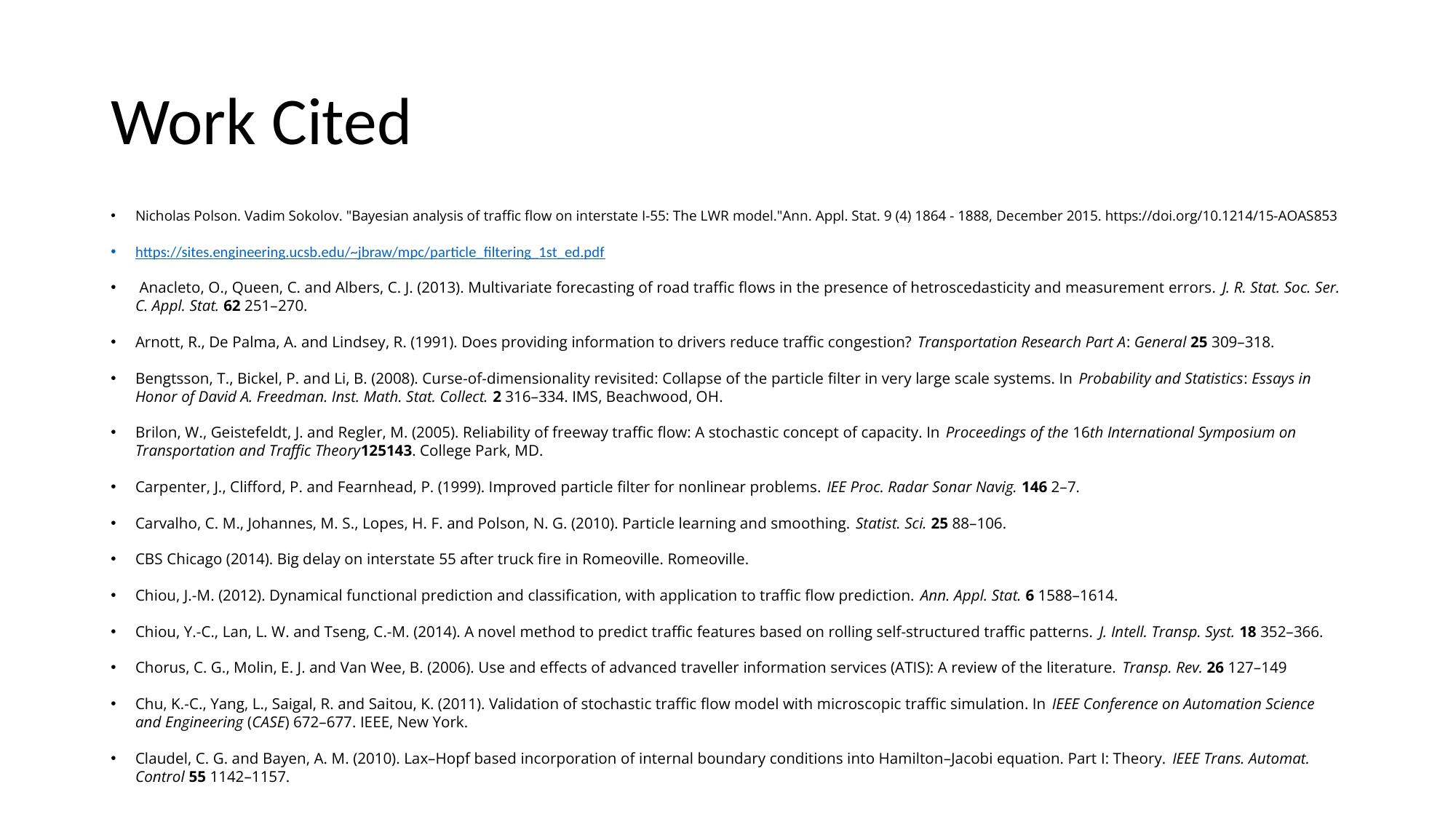

# Work Cited
Nicholas Polson. Vadim Sokolov. "Bayesian analysis of traffic flow on interstate I-55: The LWR model."Ann. Appl. Stat. 9 (4) 1864 - 1888, December 2015. https://doi.org/10.1214/15-AOAS853

https://sites.engineering.ucsb.edu/~jbraw/mpc/particle_filtering_1st_ed.pdf

 Anacleto, O., Queen, C. and Albers, C. J. (2013). Multivariate forecasting of road traffic flows in the presence of hetroscedasticity and measurement errors. J. R. Stat. Soc. Ser. C. Appl. Stat. 62 251–270.

Arnott, R., De Palma, A. and Lindsey, R. (1991). Does providing information to drivers reduce traffic congestion? Transportation Research Part A: General 25 309–318.

Bengtsson, T., Bickel, P. and Li, B. (2008). Curse-of-dimensionality revisited: Collapse of the particle filter in very large scale systems. In Probability and Statistics: Essays in Honor of David A. Freedman. Inst. Math. Stat. Collect. 2 316–334. IMS, Beachwood, OH.

Brilon, W., Geistefeldt, J. and Regler, M. (2005). Reliability of freeway traffic flow: A stochastic concept of capacity. In Proceedings of the 16th International Symposium on Transportation and Traffic Theory125143. College Park, MD.

Carpenter, J., Clifford, P. and Fearnhead, P. (1999). Improved particle filter for nonlinear problems. IEE Proc. Radar Sonar Navig. 146 2–7.

Carvalho, C. M., Johannes, M. S., Lopes, H. F. and Polson, N. G. (2010). Particle learning and smoothing. Statist. Sci. 25 88–106.

CBS Chicago (2014). Big delay on interstate 55 after truck fire in Romeoville. Romeoville.

Chiou, J.-M. (2012). Dynamical functional prediction and classification, with application to traffic flow prediction. Ann. Appl. Stat. 6 1588–1614.

Chiou, Y.-C., Lan, L. W. and Tseng, C.-M. (2014). A novel method to predict traffic features based on rolling self-structured traffic patterns. J. Intell. Transp. Syst. 18 352–366.

Chorus, C. G., Molin, E. J. and Van Wee, B. (2006). Use and effects of advanced traveller information services (ATIS): A review of the literature. Transp. Rev. 26 127–149

Chu, K.-C., Yang, L., Saigal, R. and Saitou, K. (2011). Validation of stochastic traffic flow model with microscopic traffic simulation. In IEEE Conference on Automation Science and Engineering (CASE) 672–677. IEEE, New York.

Claudel, C. G. and Bayen, A. M. (2010). Lax–Hopf based incorporation of internal boundary conditions into Hamilton–Jacobi equation. Part I: Theory. IEEE Trans. Automat. Control 55 1142–1157.